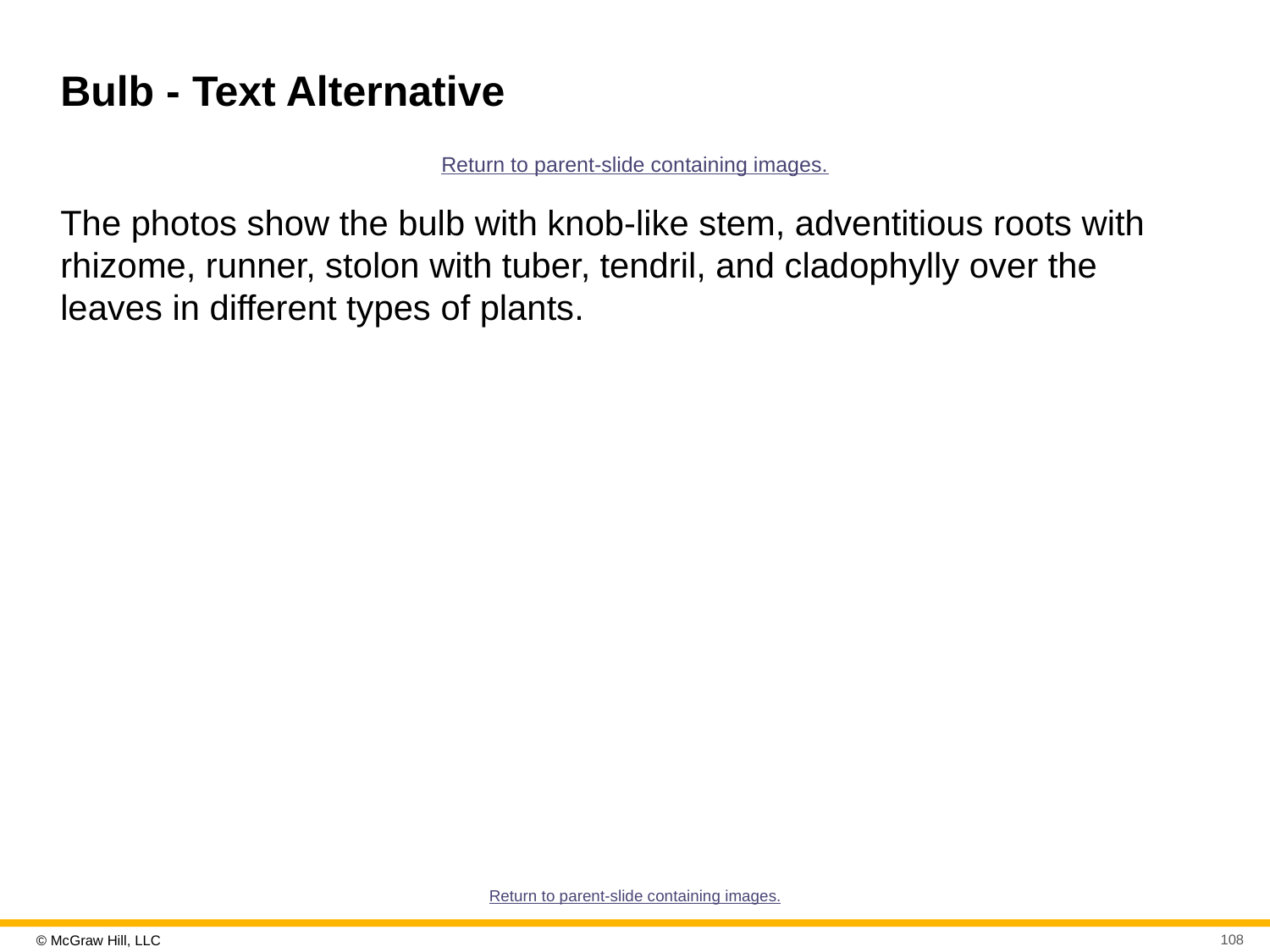

# Bulb - Text Alternative
Return to parent-slide containing images.
The photos show the bulb with knob-like stem, adventitious roots with rhizome, runner, stolon with tuber, tendril, and cladophylly over the leaves in different types of plants.
Return to parent-slide containing images.
108